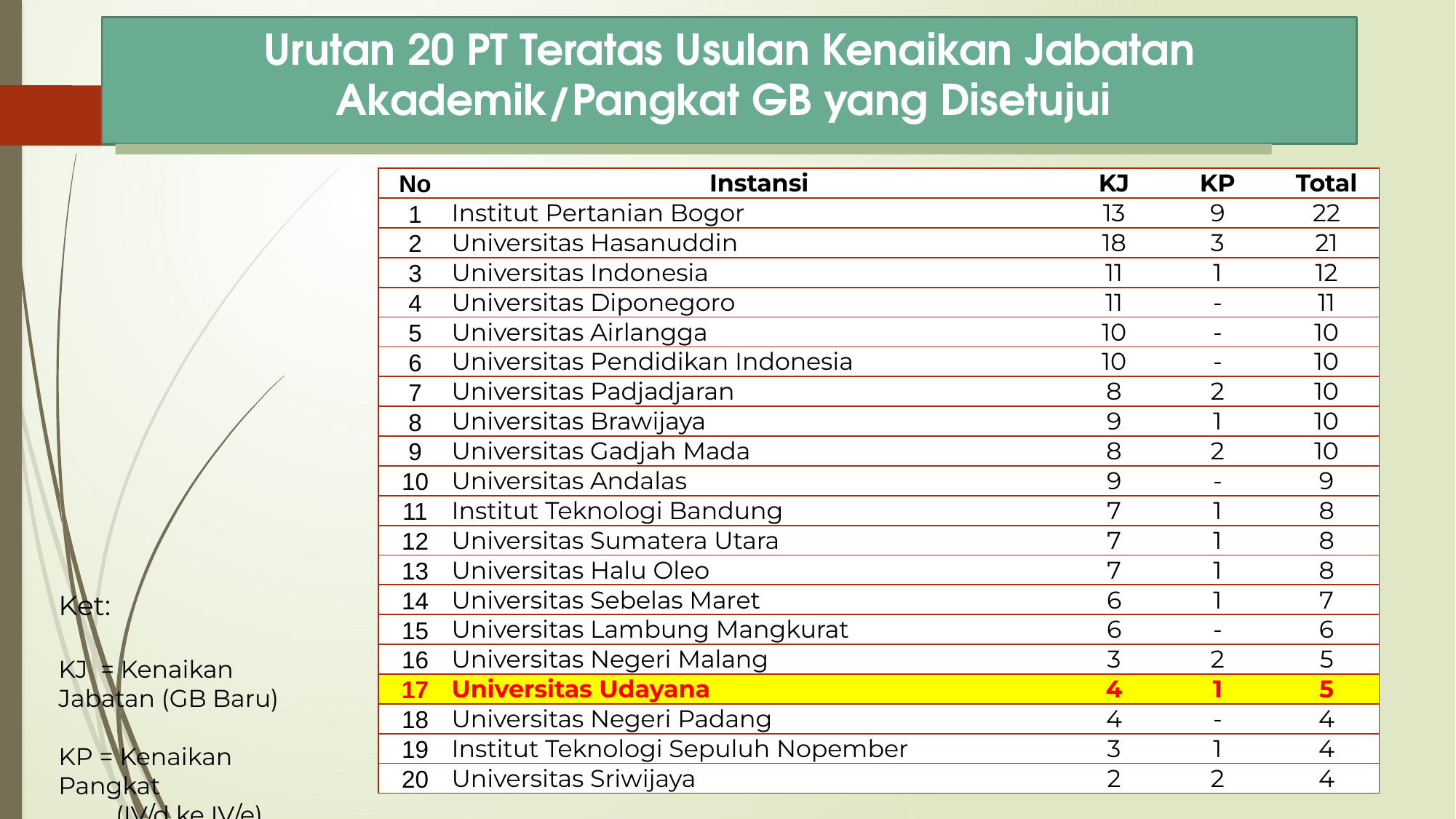

# Urutan 20 PT Teratas Usulan Kenaikan Jabatan Akademik/Pangkat GB yang Disetujui

| No | Instansi | KJ | KP | Total |
| --- | --- | --- | --- | --- |
| 1 | Institut Pertanian Bogor | 13 | 9 | 22 |
| 2 | Universitas Hasanuddin | 18 | 3 | 21 |
| 3 | Universitas Indonesia | 11 | 1 | 12 |
| 4 | Universitas Diponegoro | 11 | - | 11 |
| 5 | Universitas Airlangga | 10 | - | 10 |
| 6 | Universitas Pendidikan Indonesia | 10 | - | 10 |
| 7 | Universitas Padjadjaran | 8 | 2 | 10 |
| 8 | Universitas Brawijaya | 9 | 1 | 10 |
| 9 | Universitas Gadjah Mada | 8 | 2 | 10 |
| 10 | Universitas Andalas | 9 | - | 9 |
| 11 | Institut Teknologi Bandung | 7 | 1 | 8 |
| 12 | Universitas Sumatera Utara | 7 | 1 | 8 |
| 13 | Universitas Halu Oleo | 7 | 1 | 8 |
| 14 | Universitas Sebelas Maret | 6 | 1 | 7 |
| 15 | Universitas Lambung Mangkurat | 6 | - | 6 |
| 16 | Universitas Negeri Malang | 3 | 2 | 5 |
| 17 | Universitas Udayana | 4 | 1 | 5 |
| 18 | Universitas Negeri Padang | 4 | - | 4 |
| 19 | Institut Teknologi Sepuluh Nopember | 3 | 1 | 4 |
| 20 | Universitas Sriwijaya | 2 | 2 | 4 |
Ket:

KJ  = Kenaikan Jabatan (GB Baru)

KP = Kenaikan Pangkat
         (IV/d ke IV/e)